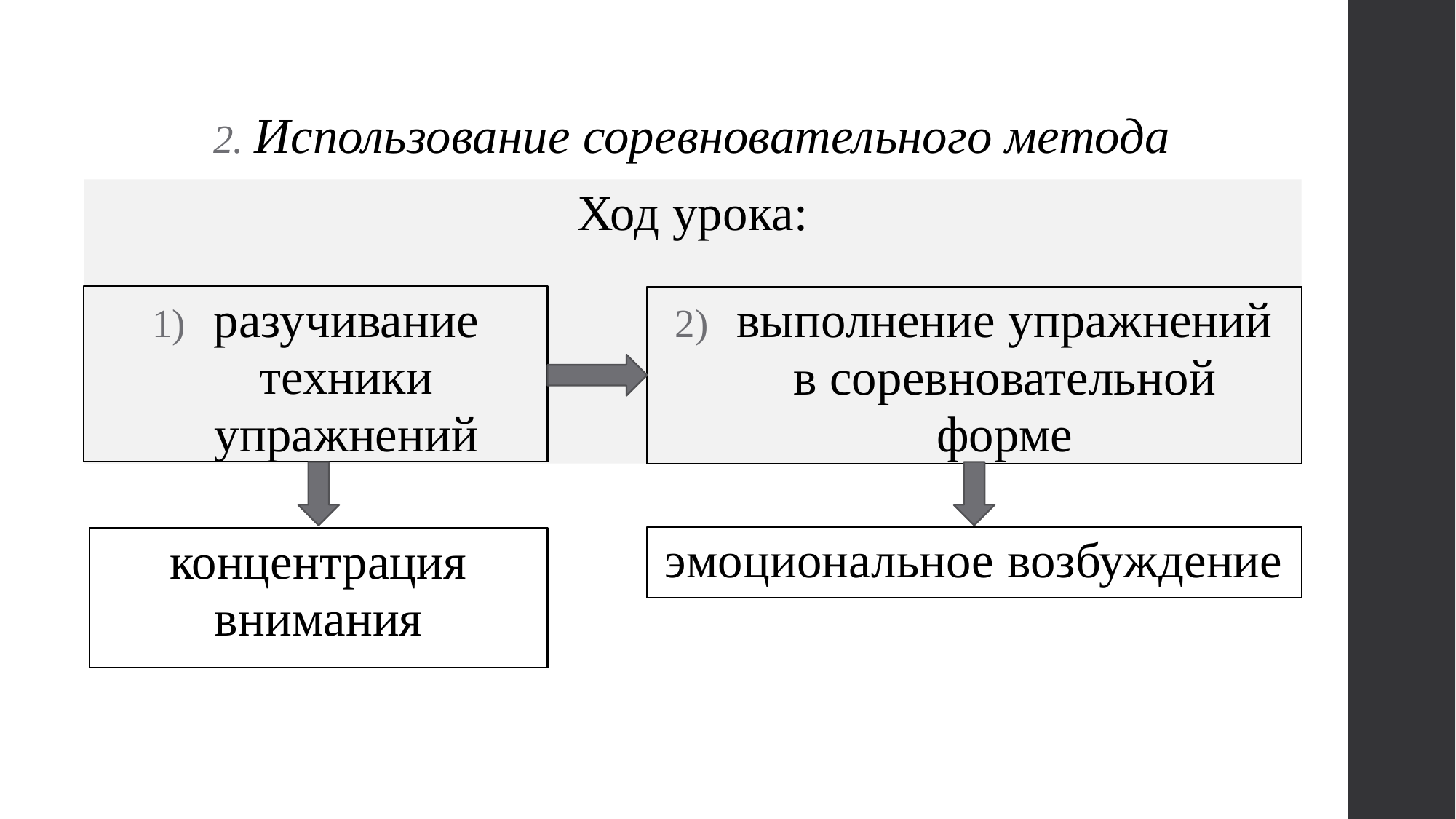

Использование соревновательного метода
Ход урока:
разучивание техники упражнений
выполнение упражнений в соревновательной форме

эмоциональное возбуждение
концентрация внимания